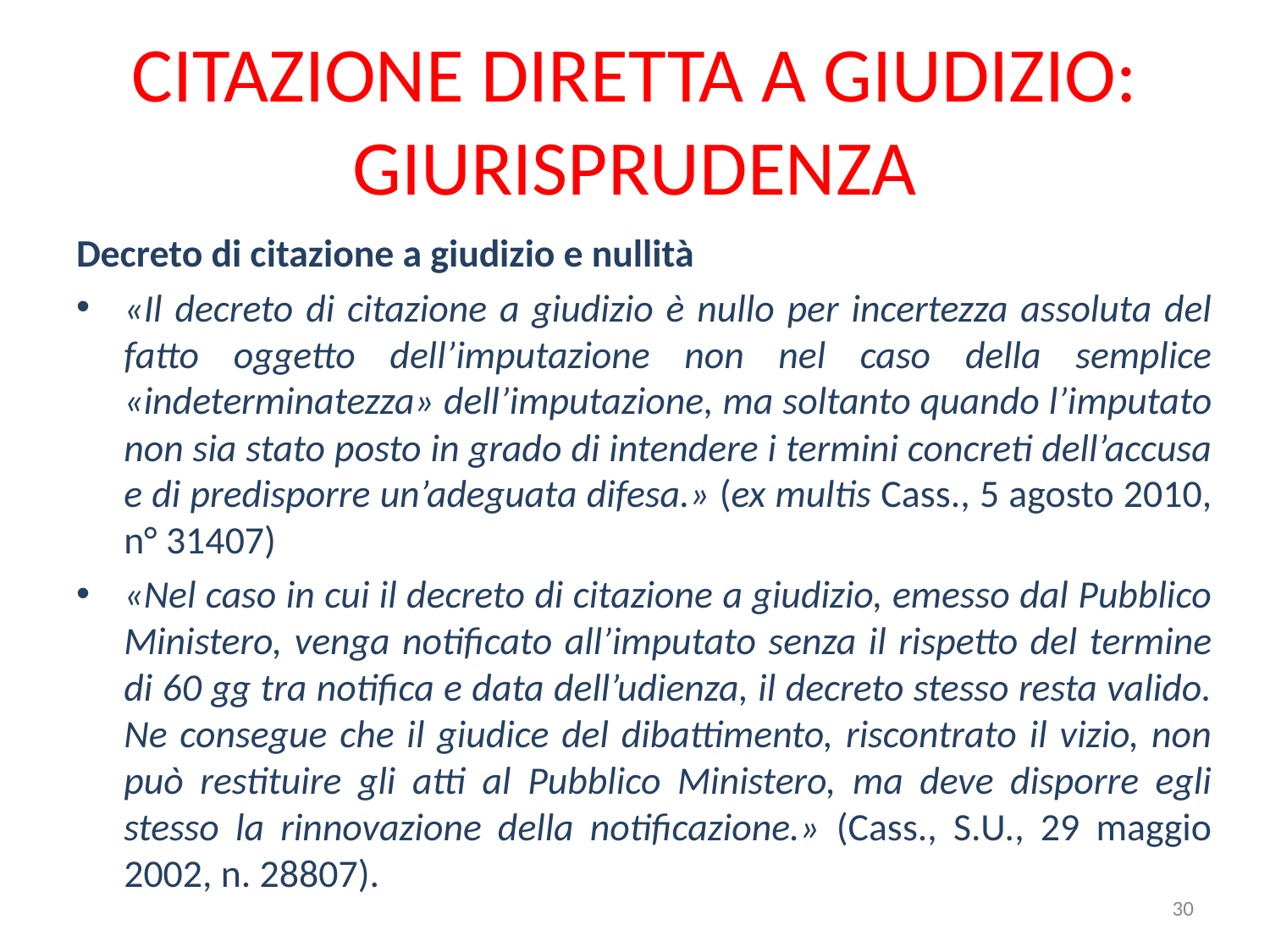

# CITAZIONE DIRETTA A GIUDIZIO: GIURISPRUDENZA
Decreto di citazione a giudizio e nullità
«Il decreto di citazione a giudizio è nullo per incertezza assoluta del fatto oggetto dell’imputazione non nel caso della semplice «indeterminatezza» dell’imputazione, ma soltanto quando l’imputato non sia stato posto in grado di intendere i termini concreti dell’accusa e di predisporre un’adeguata difesa.» (ex multis Cass., 5 agosto 2010, n° 31407)
«Nel caso in cui il decreto di citazione a giudizio, emesso dal Pubblico Ministero, venga notificato all’imputato senza il rispetto del termine di 60 gg tra notifica e data dell’udienza, il decreto stesso resta valido. Ne consegue che il giudice del dibattimento, riscontrato il vizio, non può restituire gli atti al Pubblico Ministero, ma deve disporre egli stesso la rinnovazione della notificazione.» (Cass., S.U., 29 maggio 2002, n. 28807).

30